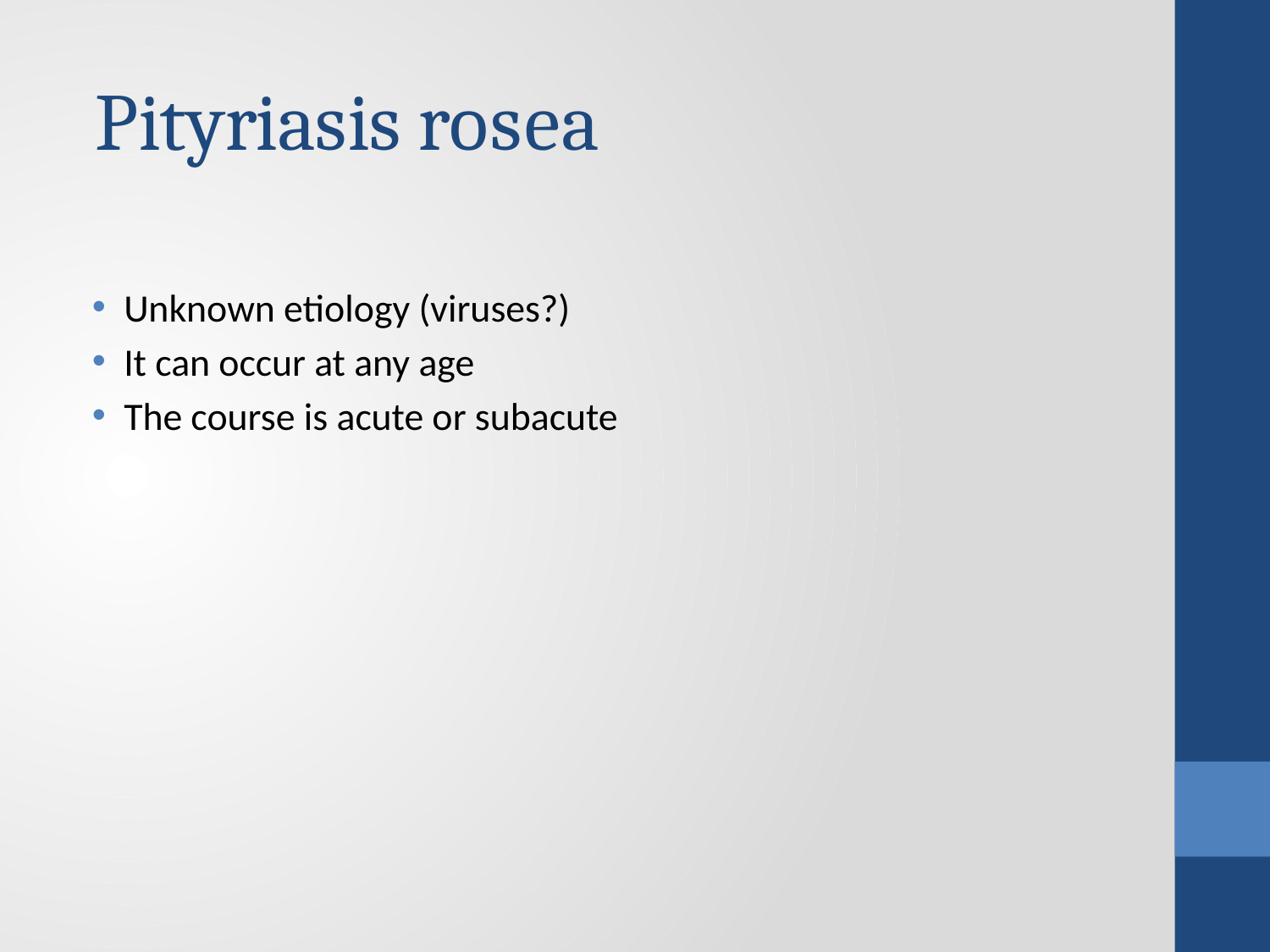

# Pityriasis rosea

Unknown etiology (viruses?)
It can occur at any age
The course is acute or subacute